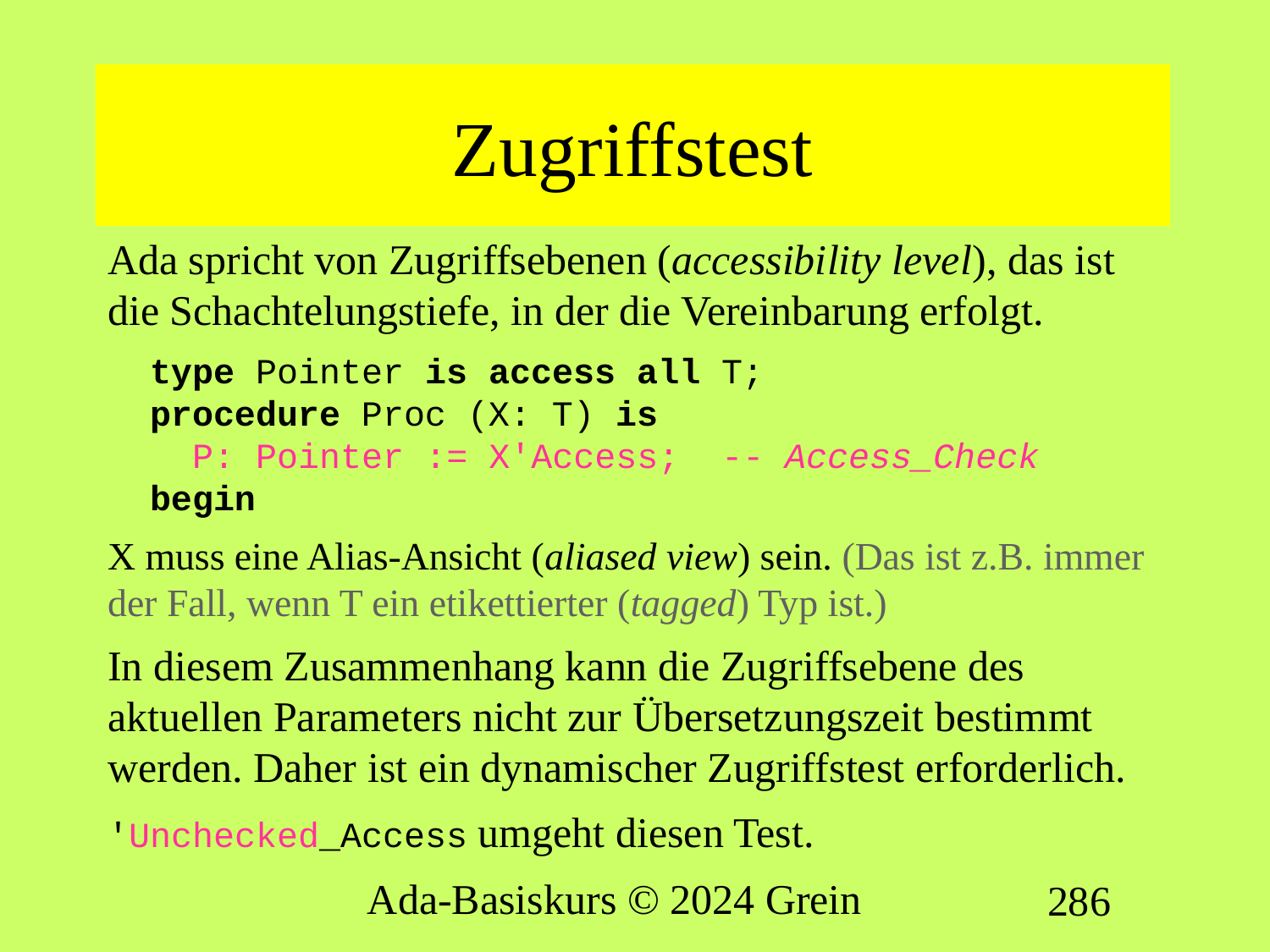

# Zugriffstest
Ada spricht von Zugriffsebenen (accessibility level), das ist die Schachtelungstiefe, in der die Vereinbarung erfolgt.
  type Pointer is access all T;
  procedure Proc (X: T) is
    P: Pointer := X'Access;  -- Access_Check
  begin
X muss eine Alias-Ansicht (aliased view) sein. (Das ist z.B. immer der Fall, wenn T ein etikettierter (tagged) Typ ist.)
In diesem Zusammenhang kann die Zugriffsebene des aktuellen Parameters nicht zur Übersetzungszeit bestimmt werden. Daher ist ein dynamischer Zugriffstest erforderlich.
'Unchecked_Access umgeht diesen Test.
Ada-Basiskurs © 2024 Grein
286